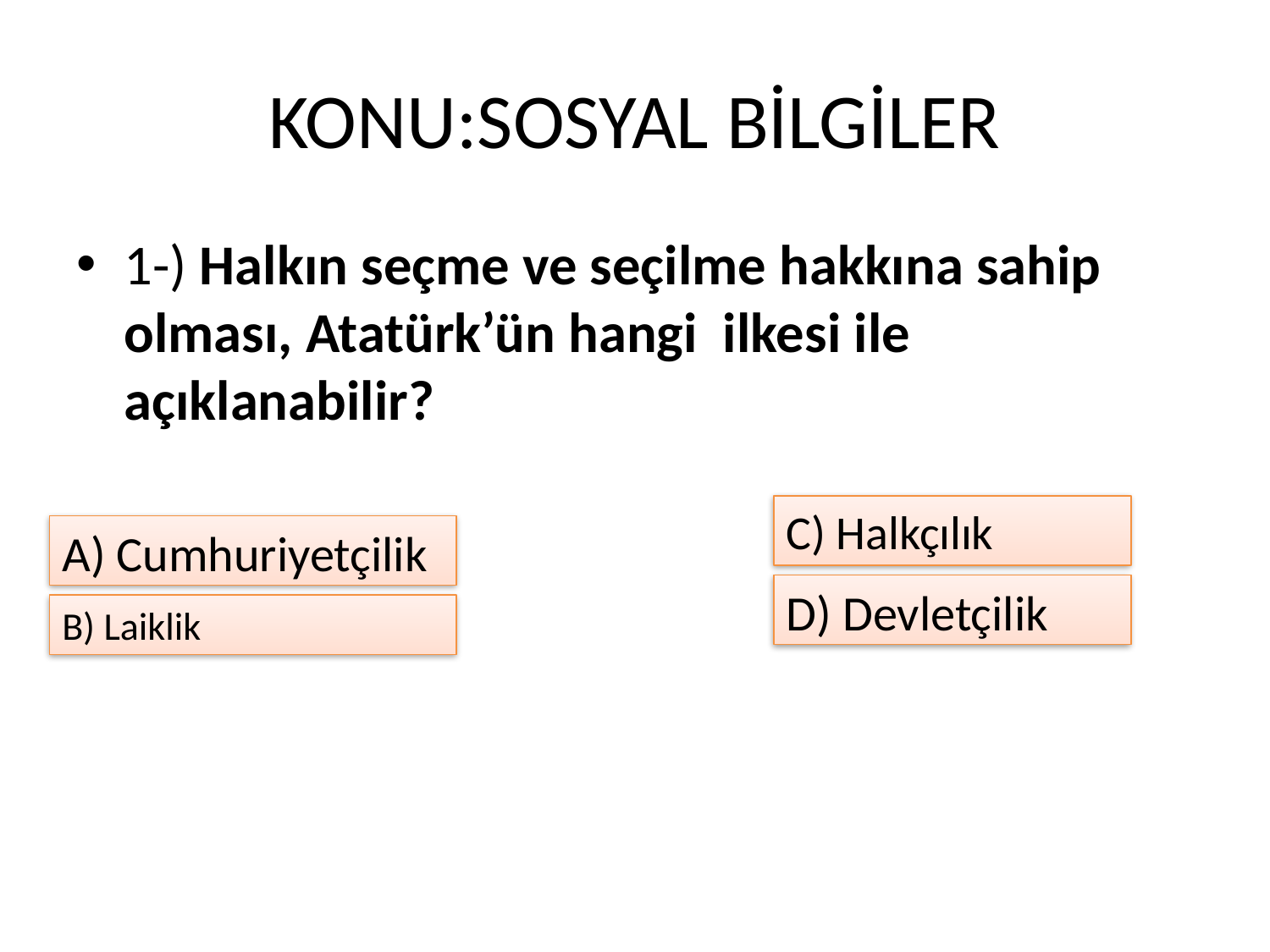

# KONU:SOSYAL BİLGİLER
1-) Halkın seçme ve seçilme hakkına sahip olması, Atatürk’ün hangi  ilkesi ile açıklanabilir?

C) Halkçılık
A) Cumhuriyetçilik
D) Devletçilik
B) Laiklik